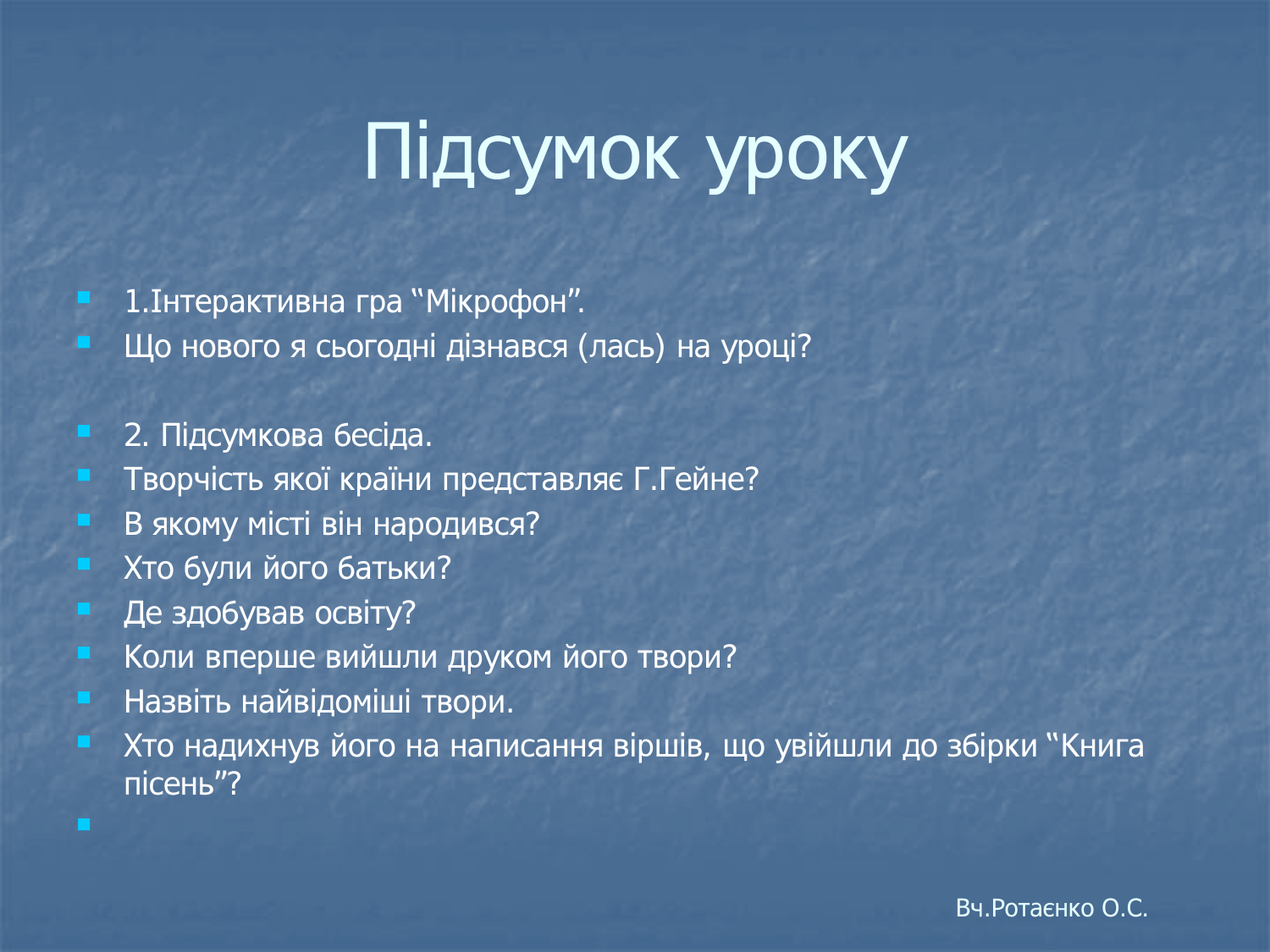

# Підсумок уроку
1.Інтерактивна гра “Мікрофон”.
Що нового я сьогодні дізнався (лась) на уроці?

2. Підсумкова бесіда.
Творчість якої країни представляє Г.Гейне?
В якому місті він народився?
Хто були його батьки?
Де здобував освіту?
Коли вперше вийшли друком його твори?
Назвіть найвідоміші твори.
Хто надихнув його на написання віршів, що увійшли до збірки “Книга пісень”?

Вч.Ротаєнко О.С.